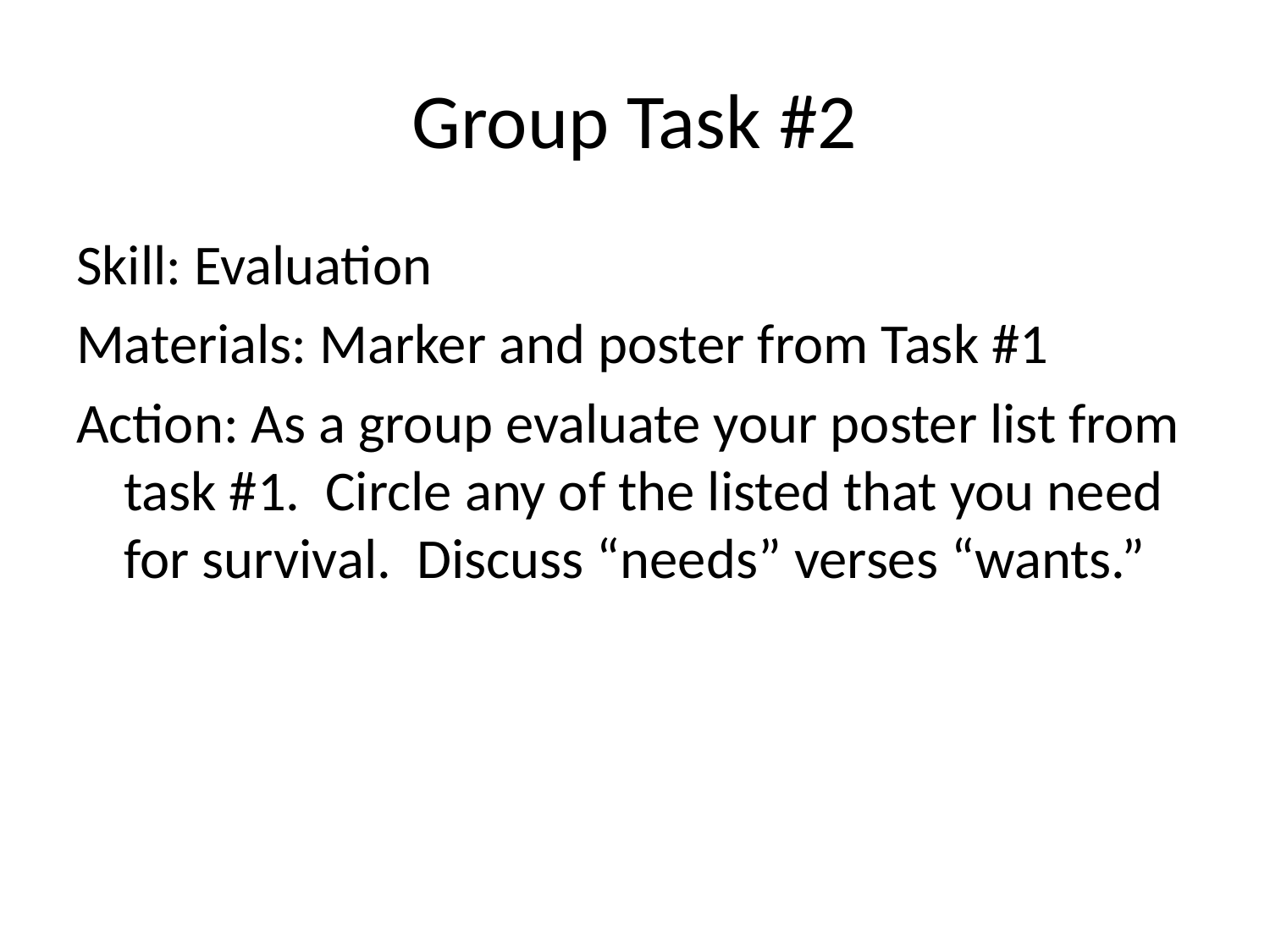

# Group Task #2
Skill: Evaluation
Materials: Marker and poster from Task #1
Action: As a group evaluate your poster list from task #1.  Circle any of the listed that you need for survival.  Discuss “needs” verses “wants.”